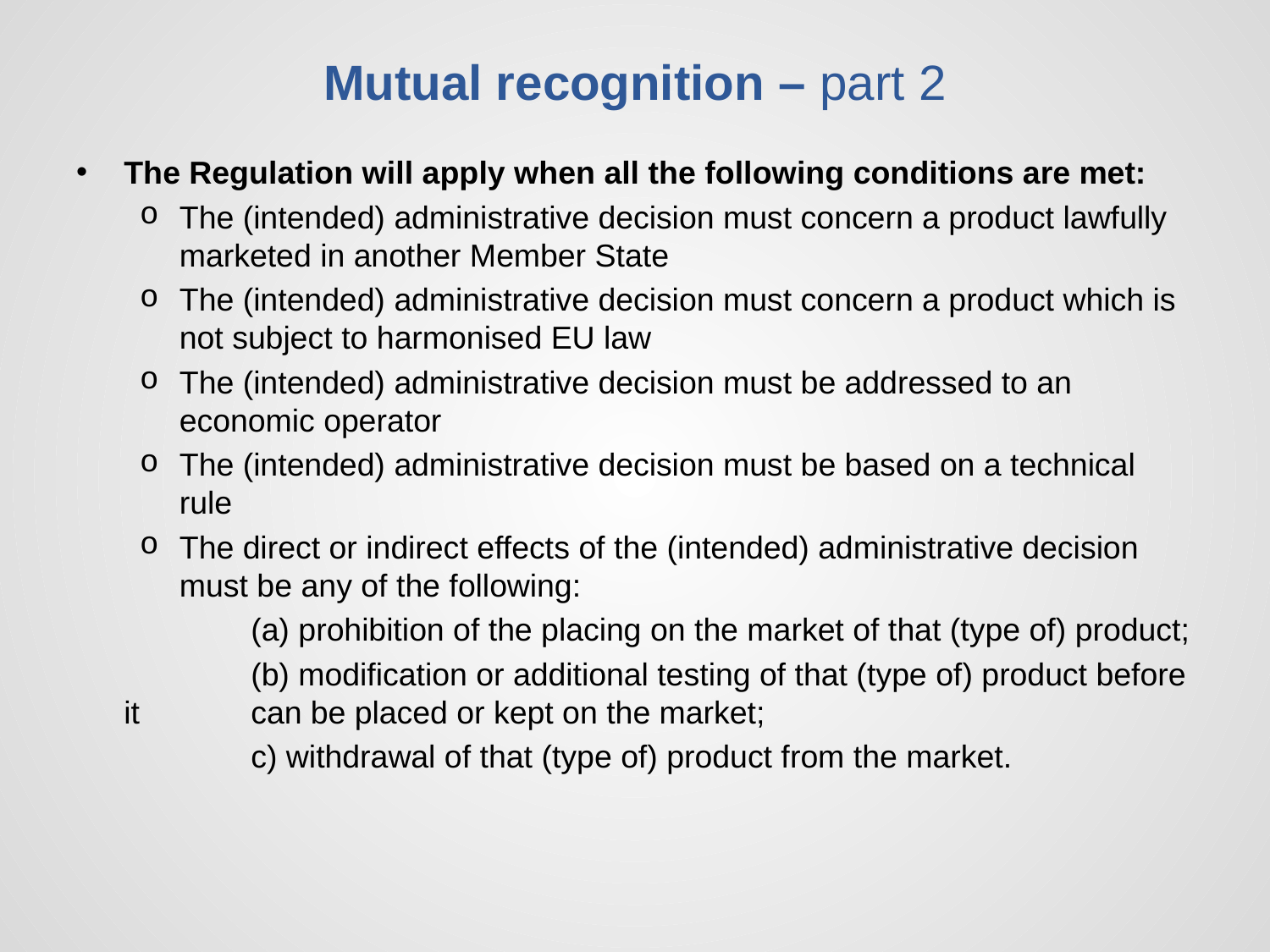

# Mutual recognition – part 2
The Regulation will apply when all the following conditions are met:
The (intended) administrative decision must concern a product lawfully marketed in another Member State
The (intended) administrative decision must concern a product which is not subject to harmonised EU law
The (intended) administrative decision must be addressed to an economic operator
The (intended) administrative decision must be based on a technical rule
The direct or indirect effects of the (intended) administrative decision must be any of the following:
		(a) prohibition of the placing on the market of that (type of) product;
		(b) modification or additional testing of that (type of) product before it 	can be placed or kept on the market;
		c) withdrawal of that (type of) product from the market.